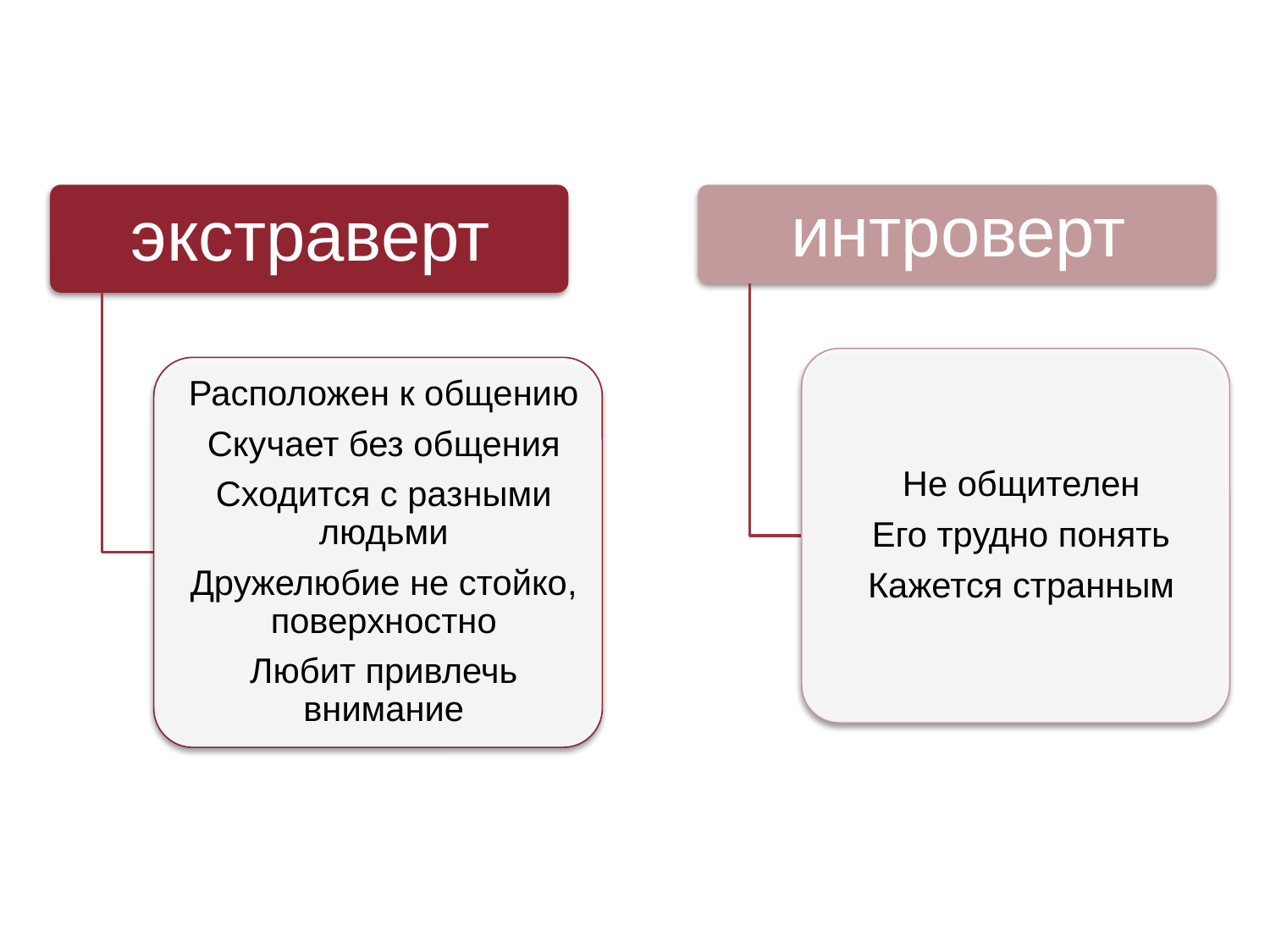

экстраверт
Расположен к общению
Скучает без общения
Сходится с разными людьми
Дружелюбие не стойко, поверхностно
Любит привлечь внимание
интроверт
Не общителен
Его трудно понять
Кажется странным